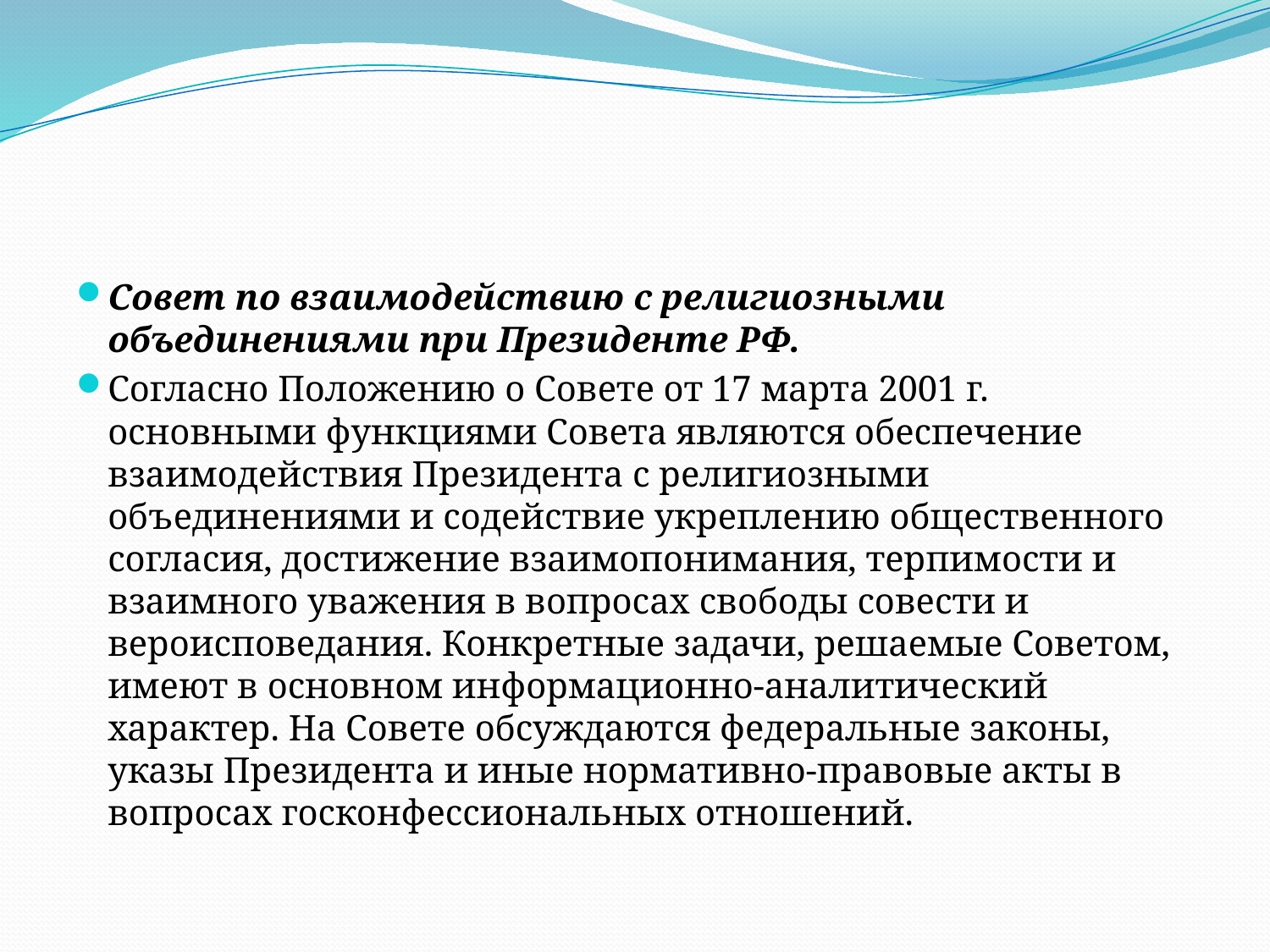

#
Совет по взаимодействию с религиозными объединениями при Президенте РФ.
Согласно Положению о Совете от 17 марта 2001 г. основными функциями Совета являются обеспечение взаимодействия Президента с религиозными объединениями и содействие укреплению общественного согласия, достижение взаимопонимания, терпимости и взаимного уважения в вопросах свободы совести и вероисповедания. Конкретные задачи, решаемые Советом, имеют в основном информационно-аналитический характер. На Совете обсуждаются федеральные законы, указы Президента и иные нормативно-правовые акты в вопросах госконфессиональных отношений.